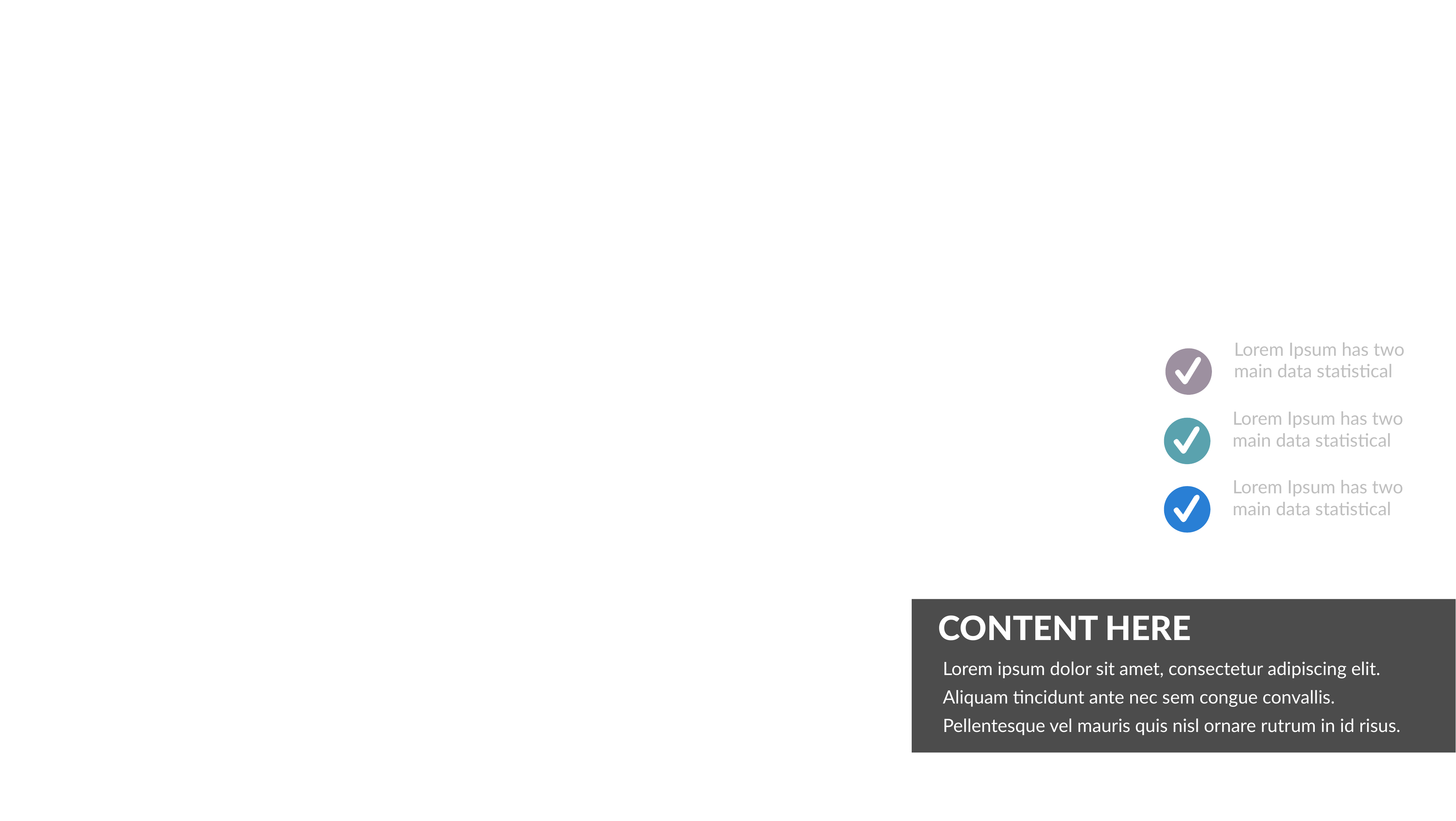

Lorem Ipsum has two main data statistical

Lorem Ipsum has two main data statistical

Lorem Ipsum has two main data statistical

CONTENT HERE
Lorem ipsum dolor sit amet, consectetur adipiscing elit. Aliquam tincidunt ante nec sem congue convallis. Pellentesque vel mauris quis nisl ornare rutrum in id risus.